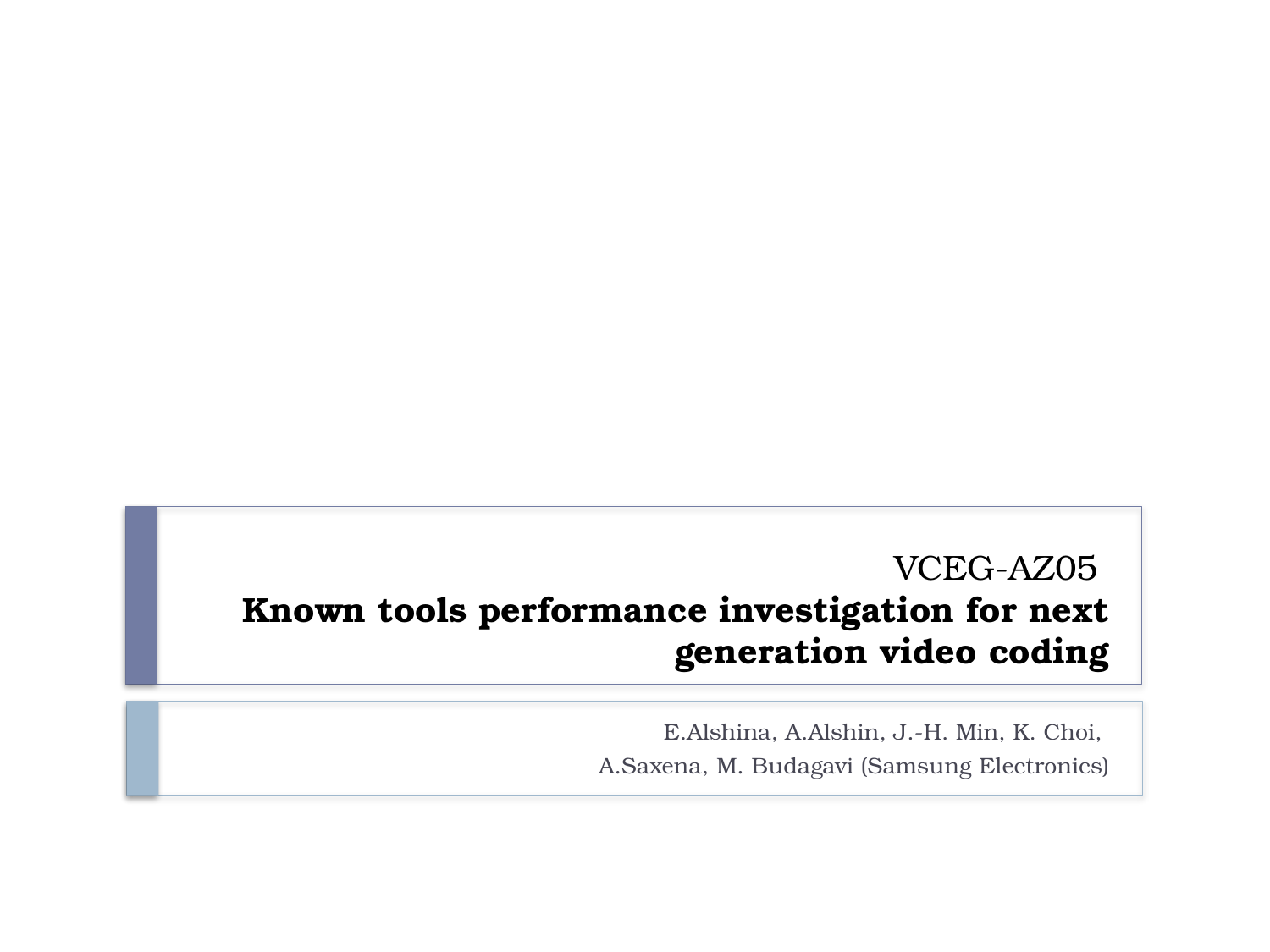

# VCEG-AZ05 Known tools performance investigation for next generation video coding
E.Alshina, A.Alshin, J.-H. Min, K. Choi,
A.Saxena, M. Budagavi (Samsung Electronics)